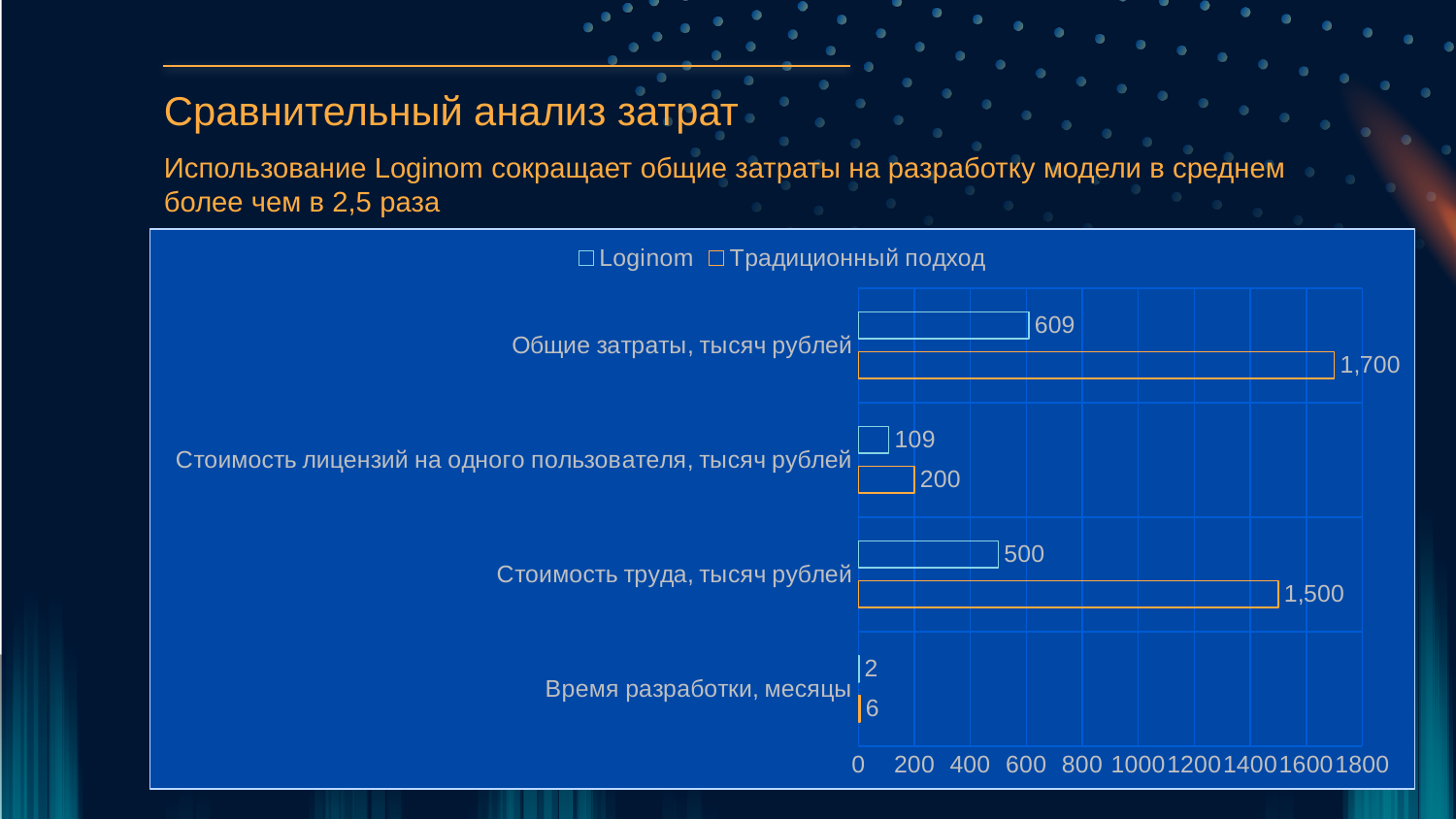

Сравнительный анализ затрат
Использование Loginom сокращает общие затраты на разработку модели в среднем более чем в 2,5 раза

### Chart

| Category | Традиционный подход | Loginom |
|---|---|---|
| Время разработки, месяцы | 6.0 | 2.0 |
| Стоимость труда, тысяч рублей | 1500.0 | 500.0 |
| Стоимость лицензий на одного пользователя, тысяч рублей | 200.0 | 109.0 |
| Общие затраты, тысяч рублей | 1700.0 | 609.0 |